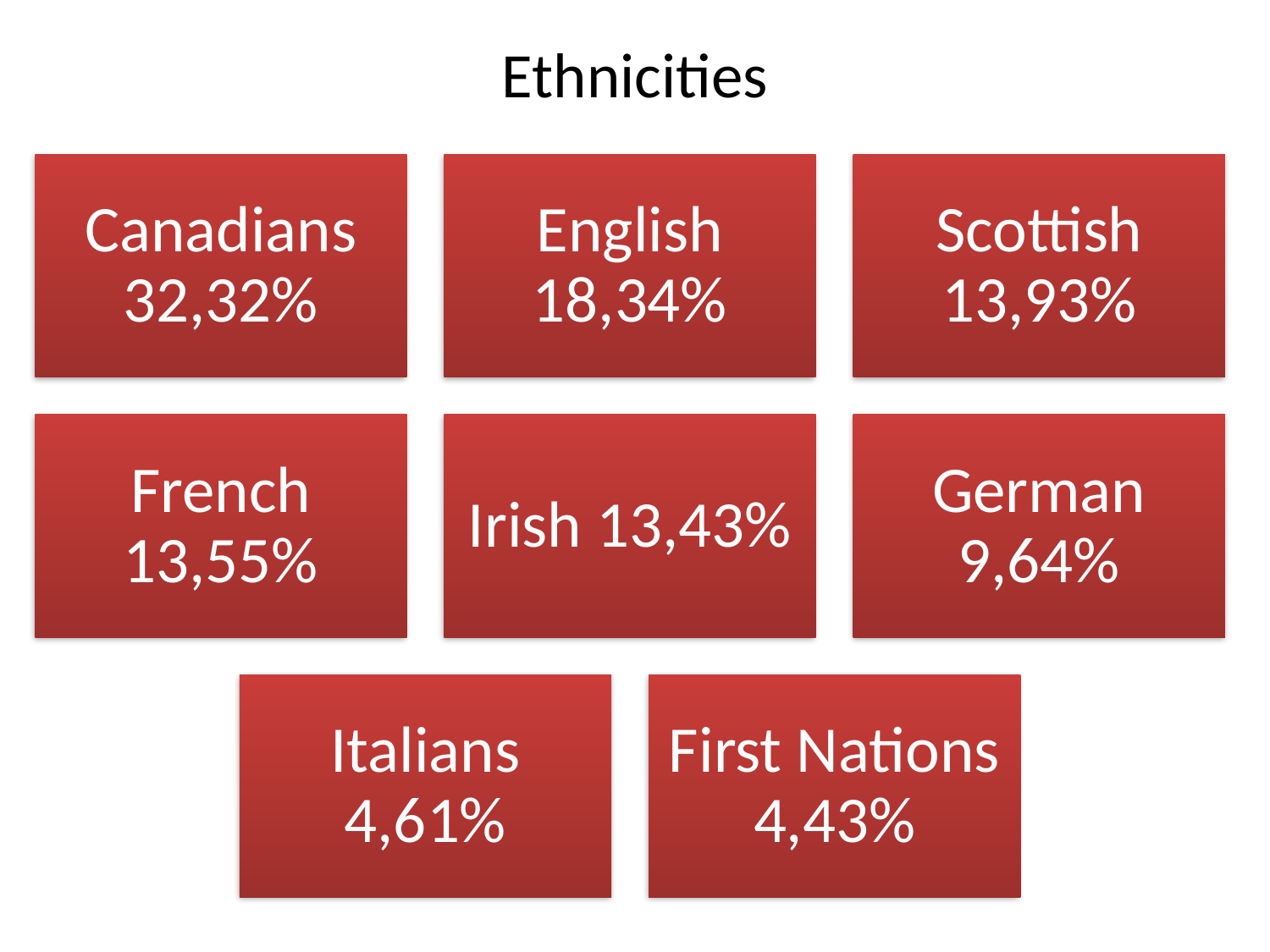

# Ethnicities
Canadians 32,32%
English 18,34%
Scottish 13,93%
French 13,55%
Irish 13,43%
German 9,64%
Italians 4,61%
First Nations 4,43%